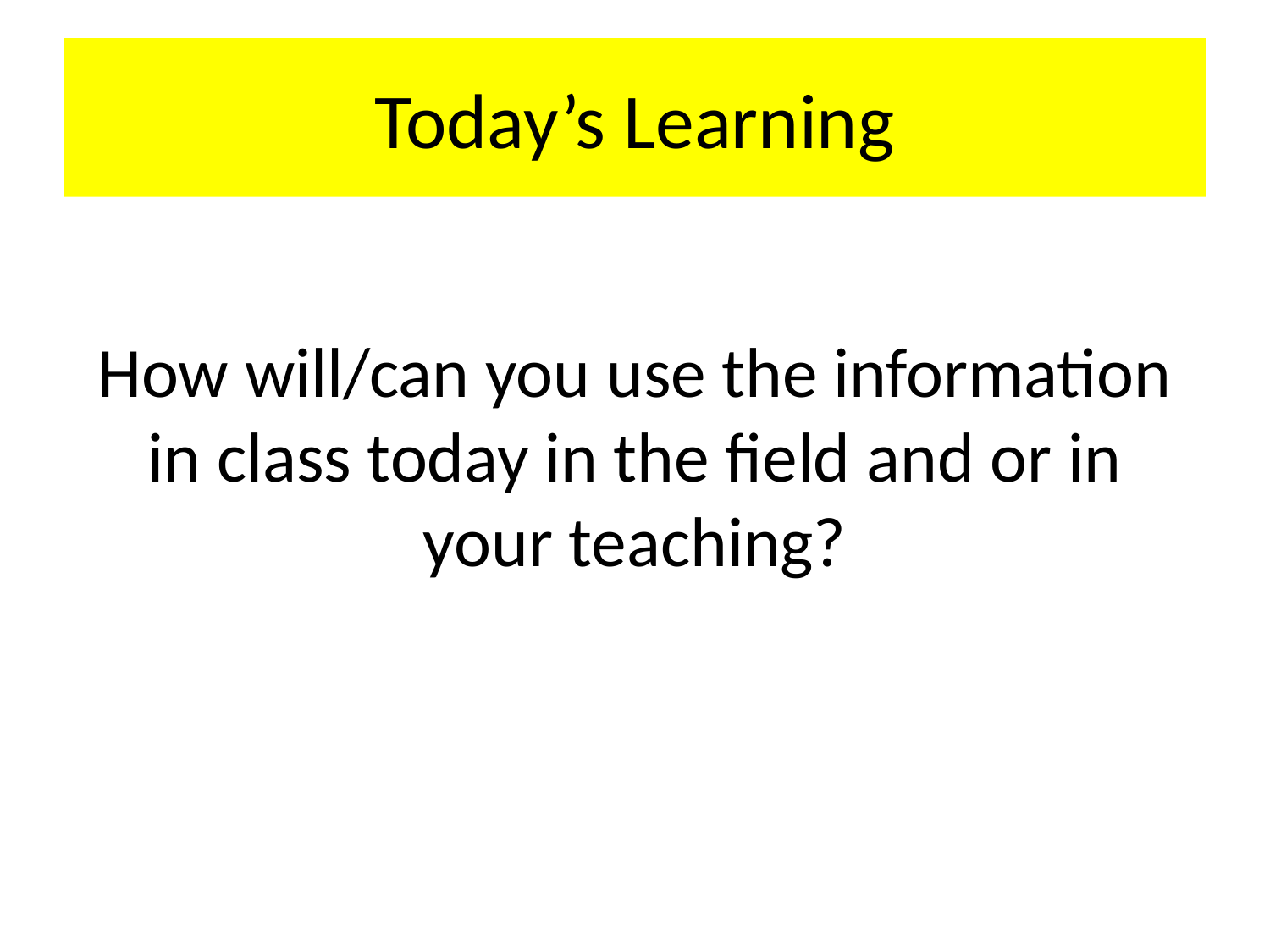

# Today’s Learning

How will/can you use the information in class today in the field and or in your teaching?